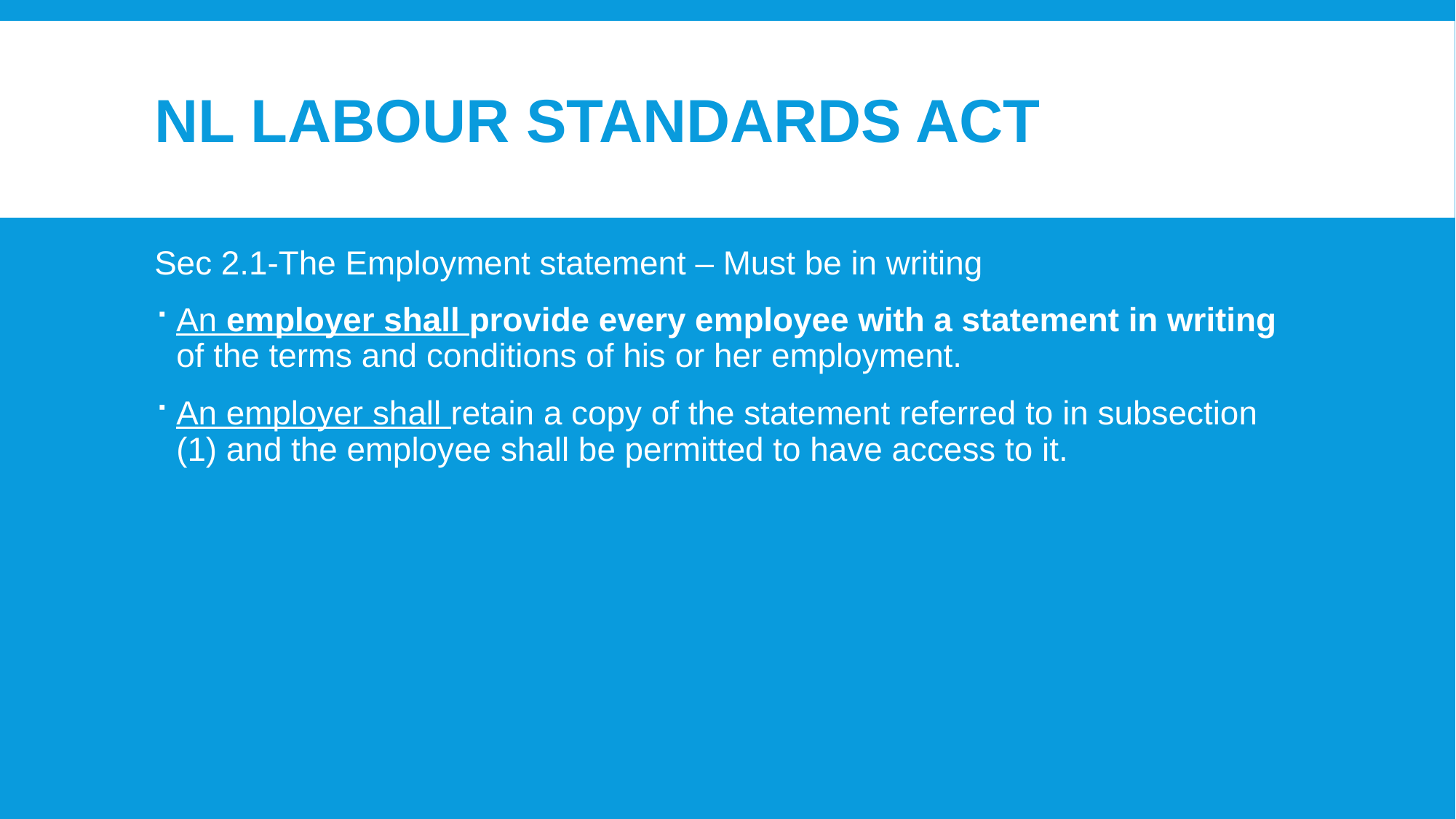

# NL Labour Standards Act
Sec 2.1-The Employment statement – Must be in writing
An employer shall provide every employee with a statement in writing of the terms and conditions of his or her employment.
An employer shall retain a copy of the statement referred to in subsection (1) and the employee shall be permitted to have access to it.